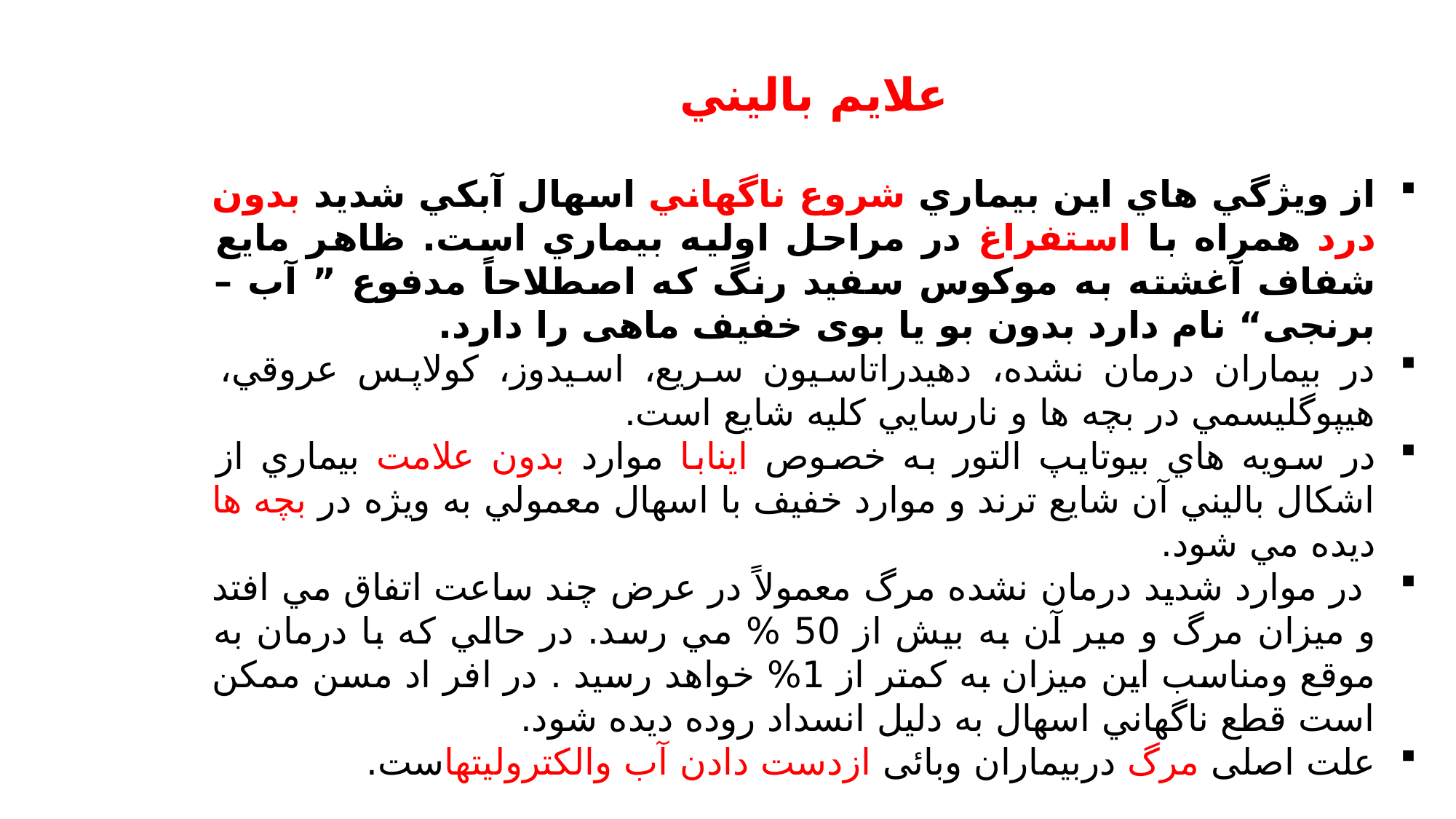

علايم باليني

از ويژگي هاي اين بيماري شروع ناگهاني اسهال آبكي شديد بدون درد همراه با استفراغ در مراحل اوليه بيماري است. ظاهر مایع شفاف آغشته به موکوس سفید رنگ که اصطلاحاً مدفوع ” آب – برنجی“ نام دارد بدون بو یا بوی خفیف ماهی را دارد.
در بيماران درمان نشده، دهيدراتاسيون سريع، اسيدوز، كولاپس عروقي، هيپوگليسمي در بچه ها و نارسايي كليه شايع است.
در سويه هاي بيوتايپ التور به خصوص اينابا موارد بدون علامت بيماري از اشكال باليني آن شايع ترند و موارد خفيف با اسهال معمولي به ويژه در بچه ها ديده مي شود.
 در موارد شديد درمان نشده مرگ معمولاً در عرض چند ساعت اتفاق مي افتد و ميزان مرگ و مير آن به بيش از 50 % مي رسد. در حالي كه با درمان به موقع ومناسب اين ميزان به كمتر از 1% خواهد رسيد . در افر اد مسن ممكن است قطع ناگهاني اسهال به دليل انسداد روده ديده شود.
علت اصلی مرگ دربیماران وبائی ازدست دادن آب والکترولیتهاست.